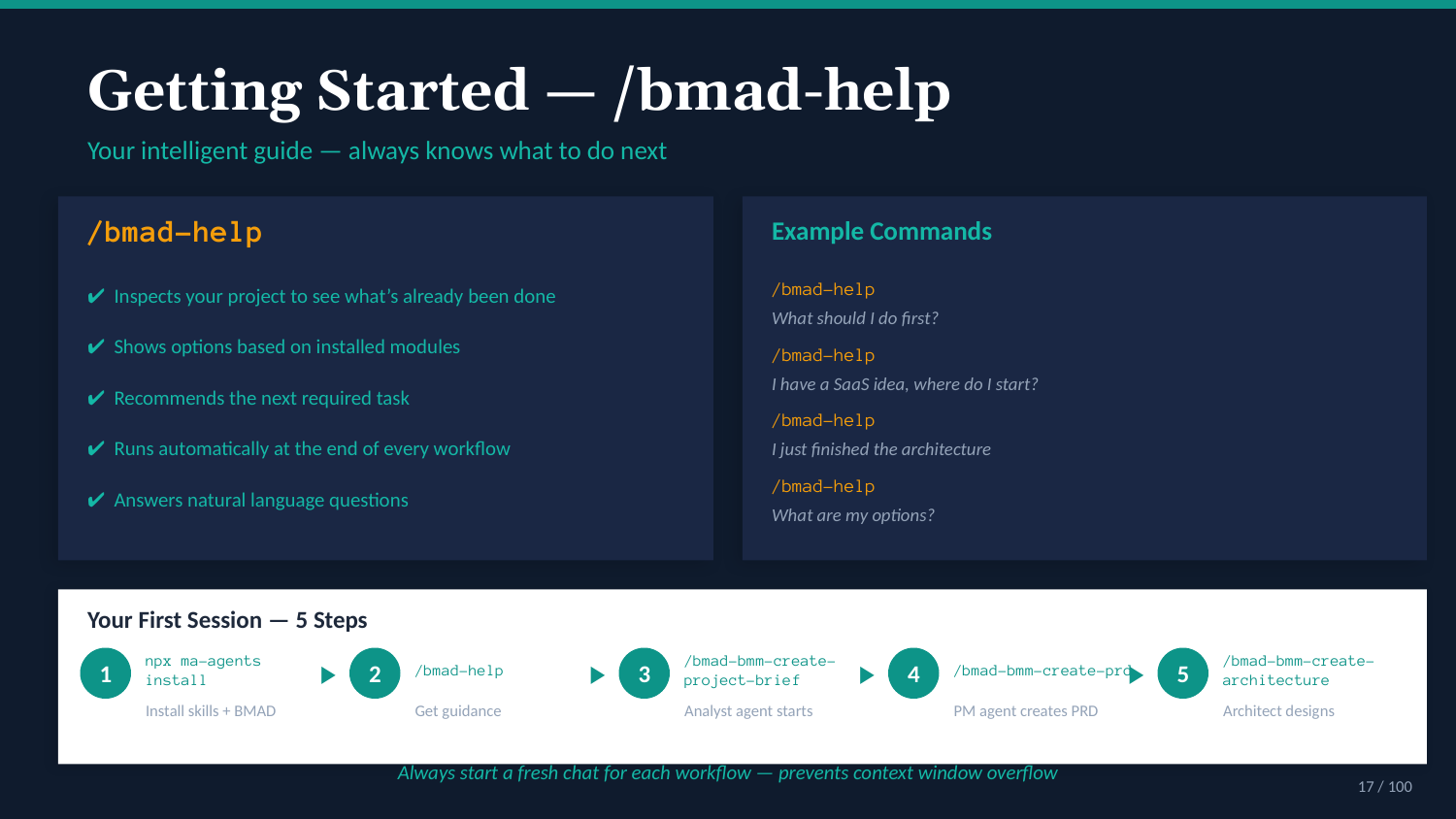

Getting Started — /bmad-help
Your intelligent guide — always knows what to do next

/bmad-help
Example Commands
✔  Inspects your project to see what’s already been done
/bmad-help
What should I do first?
✔  Shows options based on installed modules
/bmad-help
I have a SaaS idea, where do I start?
✔  Recommends the next required task
/bmad-help
✔  Runs automatically at the end of every workflow
I just finished the architecture
/bmad-help
✔  Answers natural language questions
What are my options?

Your First Session — 5 Steps
npx ma-agents
install
/bmad-help
/bmad-bmm-create-
project-brief
/bmad-bmm-create-prd
/bmad-bmm-create-
architecture

1
▶

2
▶

3
▶

4
▶

5
Install skills + BMAD
Get guidance
Analyst agent starts
PM agent creates PRD
Architect designs
Always start a fresh chat for each workflow — prevents context window overflow
17 / 100